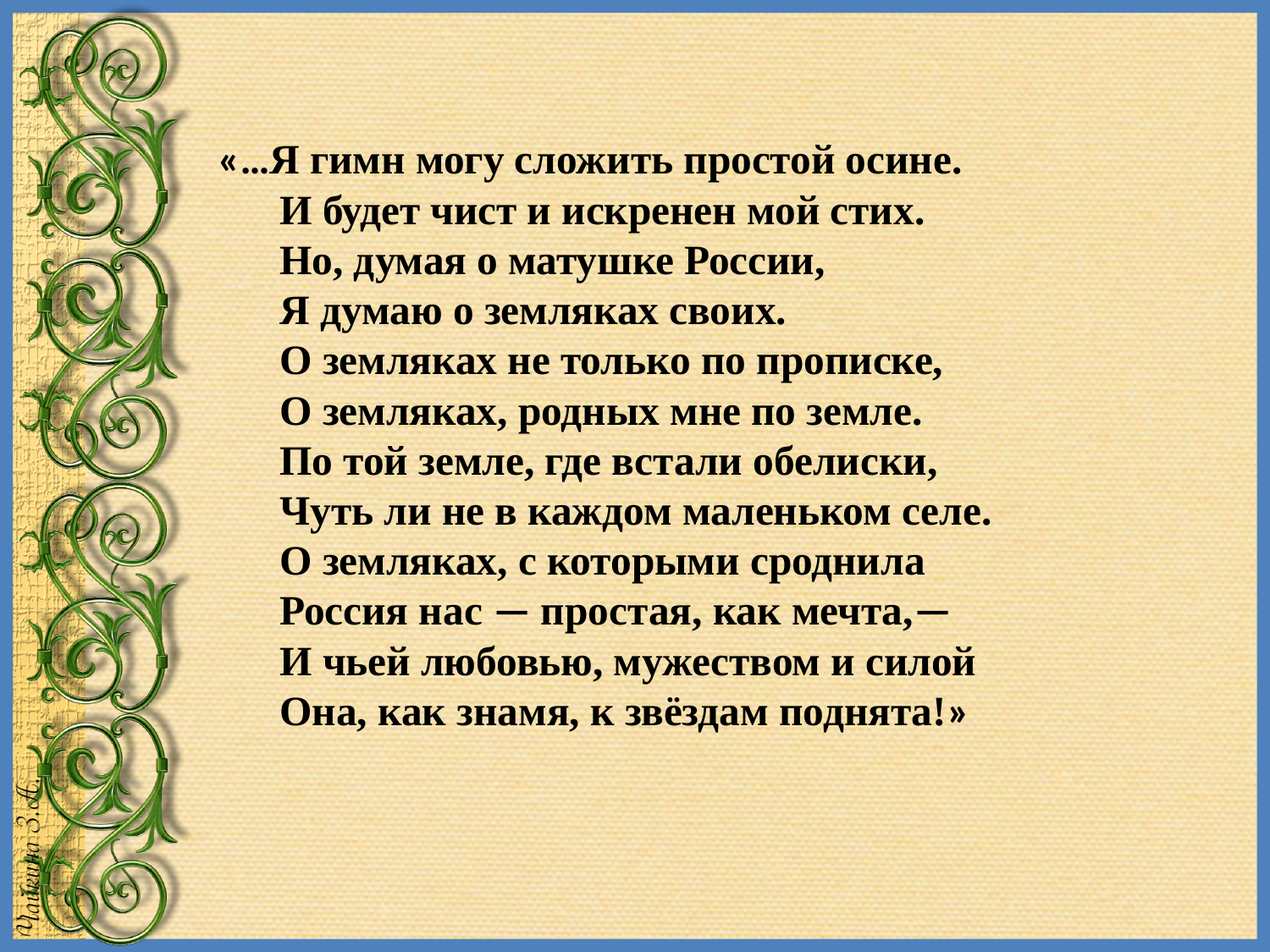

«…Я гимн могу сложить простой осине.
      И будет чист и искренен мой стих.
      Но, думая о матушке России,
      Я думаю о земляках своих.
      О земляках не только по прописке,
      О земляках, родных мне по земле.
      По той земле, где встали обелиски,
      Чуть ли не в каждом маленьком селе.
      О земляках, с которыми сроднила
      Россия нас — простая, как мечта,—
      И чьей любовью, мужеством и силой
      Она, как знамя, к звёздам поднята!»